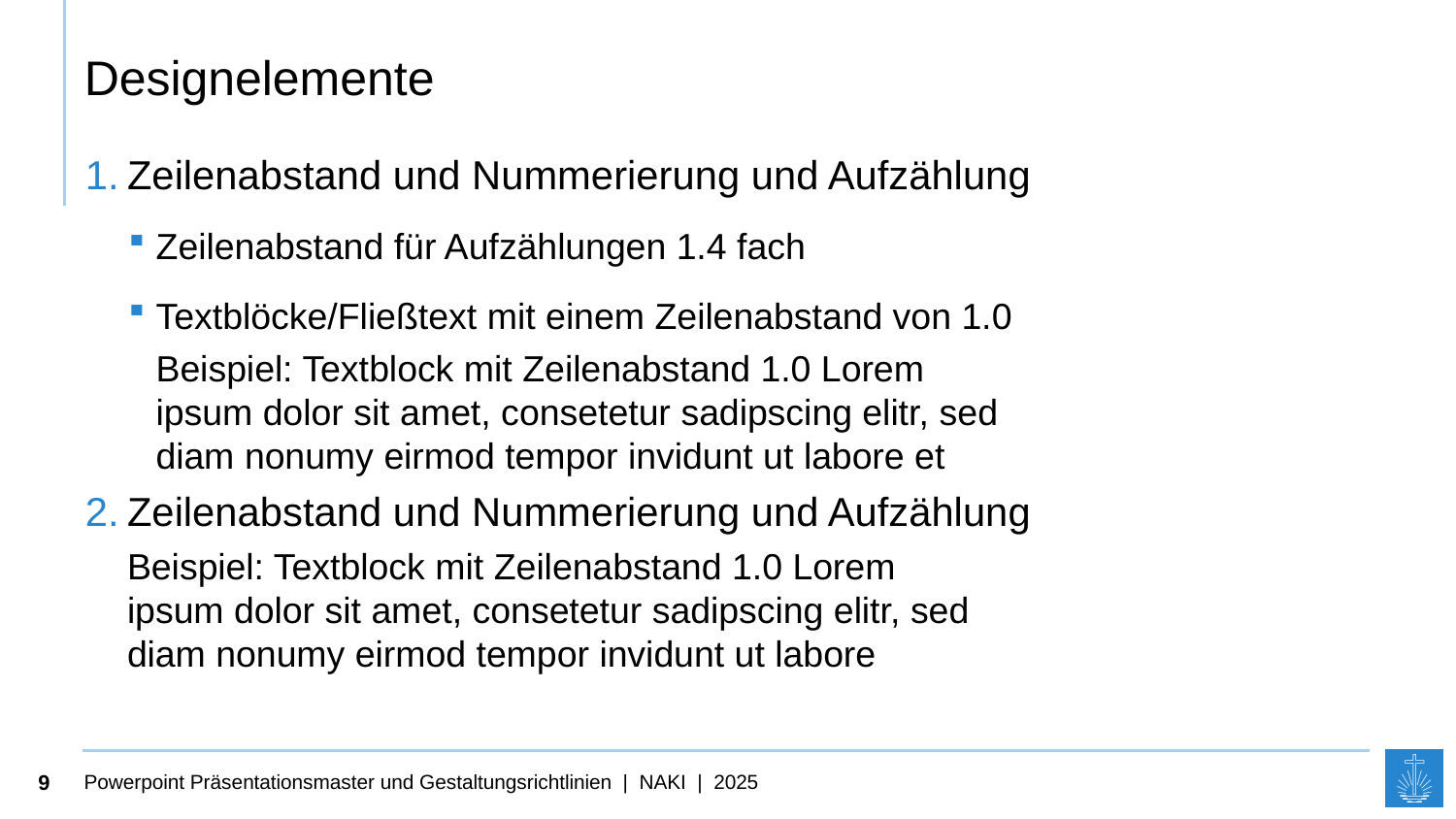

# Designelemente
Zeilenabstand und Nummerierung und Aufzählung
Zeilenabstand für Aufzählungen 1.4 fach
Textblöcke/Fließtext mit einem Zeilenabstand von 1.0
Beispiel: Textblock mit Zeilenabstand 1.0 Lorem
ipsum dolor sit amet, consetetur sadipscing elitr, sed
diam nonumy eirmod tempor invidunt ut labore et
Zeilenabstand und Nummerierung und Aufzählung
Beispiel: Textblock mit Zeilenabstand 1.0 Lorem
ipsum dolor sit amet, consetetur sadipscing elitr, sed
diam nonumy eirmod tempor invidunt ut labore